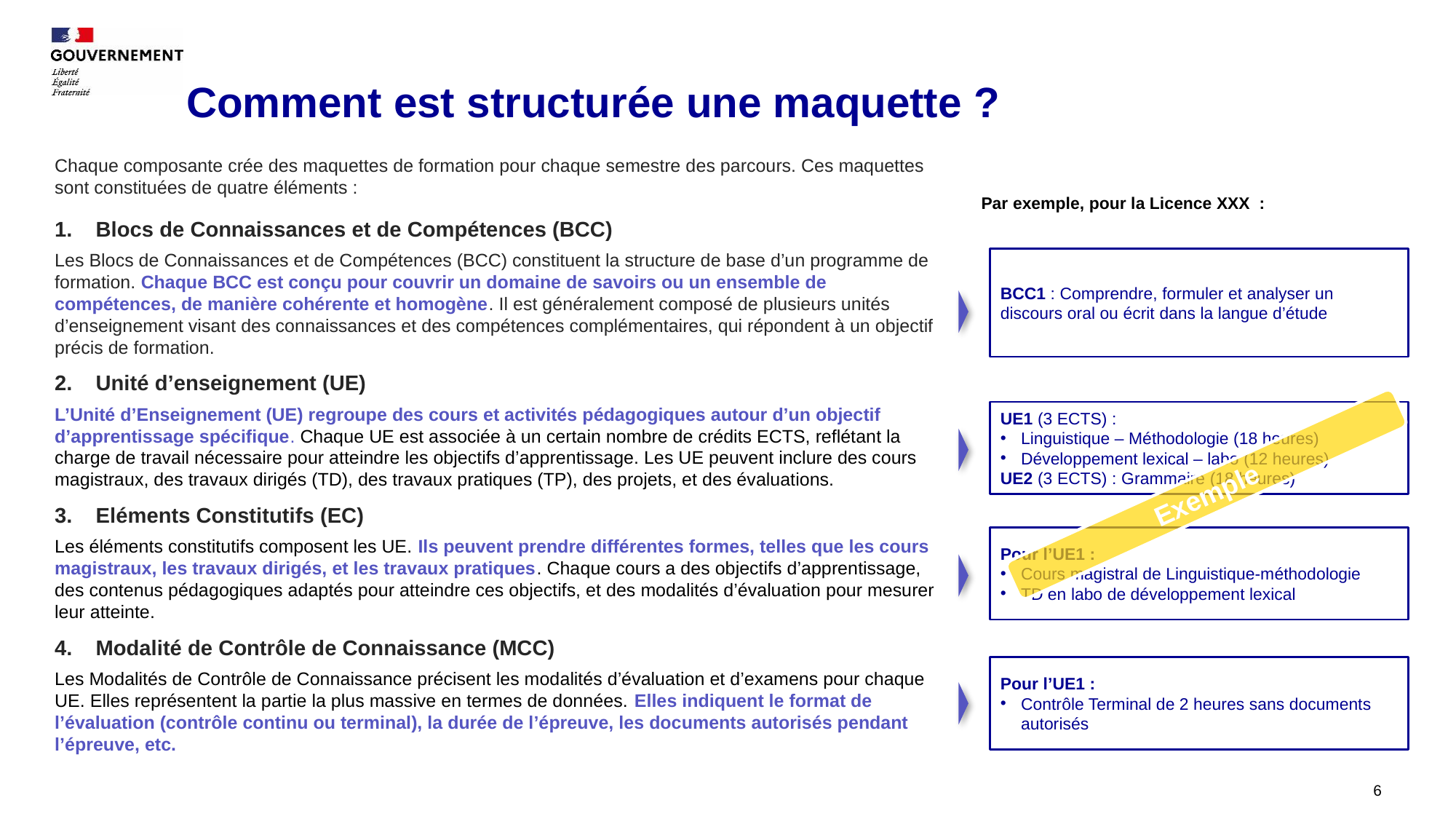

Comment est structurée une maquette ?
Chaque composante crée des maquettes de formation pour chaque semestre des parcours. Ces maquettes sont constituées de quatre éléments :
Blocs de Connaissances et de Compétences (BCC)
Les Blocs de Connaissances et de Compétences (BCC) constituent la structure de base d’un programme de formation. Chaque BCC est conçu pour couvrir un domaine de savoirs ou un ensemble de compétences, de manière cohérente et homogène. Il est généralement composé de plusieurs unités d’enseignement visant des connaissances et des compétences complémentaires, qui répondent à un objectif précis de formation.
Unité d’enseignement (UE)
L’Unité d’Enseignement (UE) regroupe des cours et activités pédagogiques autour d’un objectif d’apprentissage spécifique. Chaque UE est associée à un certain nombre de crédits ECTS, reflétant la charge de travail nécessaire pour atteindre les objectifs d’apprentissage. Les UE peuvent inclure des cours magistraux, des travaux dirigés (TD), des travaux pratiques (TP), des projets, et des évaluations.
Eléments Constitutifs (EC)
Les éléments constitutifs composent les UE. Ils peuvent prendre différentes formes, telles que les cours magistraux, les travaux dirigés, et les travaux pratiques. Chaque cours a des objectifs d’apprentissage, des contenus pédagogiques adaptés pour atteindre ces objectifs, et des modalités d’évaluation pour mesurer leur atteinte.
Modalité de Contrôle de Connaissance (MCC)
Les Modalités de Contrôle de Connaissance précisent les modalités d’évaluation et d’examens pour chaque UE. Elles représentent la partie la plus massive en termes de données. Elles indiquent le format de l’évaluation (contrôle continu ou terminal), la durée de l’épreuve, les documents autorisés pendant l’épreuve, etc.
Par exemple, pour la Licence XXX  :
BCC1 : Comprendre, formuler et analyser un discours oral ou écrit dans la langue d’étude

UE1 (3 ECTS) :
Linguistique – Méthodologie (18 heures)
Développement lexical – labo (12 heures)
UE2 (3 ECTS) : Grammaire (18 heures)

Exemple
Pour l’UE1 :
Cours magistral de Linguistique-méthodologie
TD en labo de développement lexical

Pour l’UE1 :
Contrôle Terminal de 2 heures sans documents autorisés

6